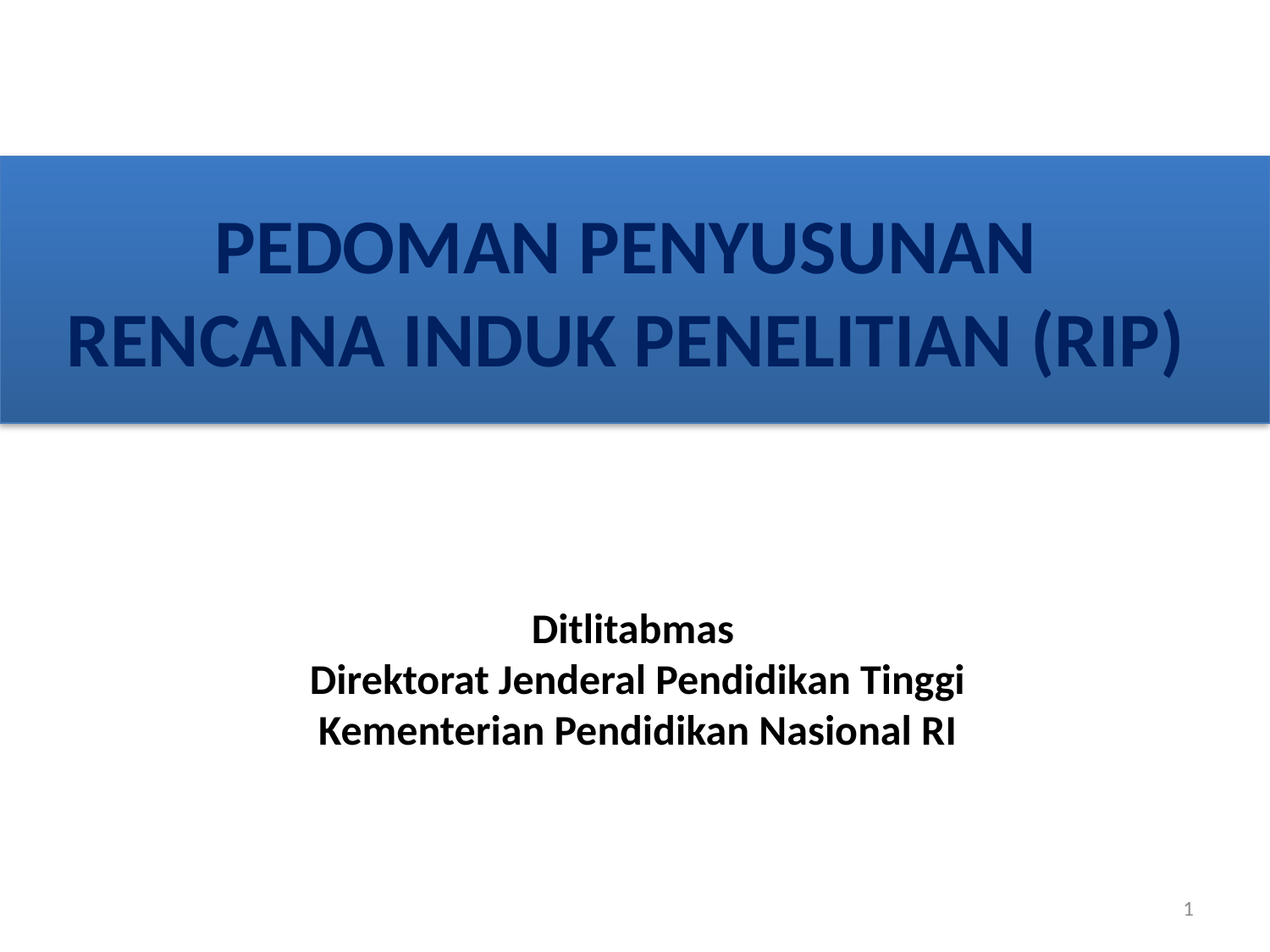

# PEDOMAN PENYUSUNAN RENCANA INDUK PENELITIAN (RIP)
Ditlitabmas
Direktorat Jenderal Pendidikan Tinggi
Kementerian Pendidikan Nasional RI
1